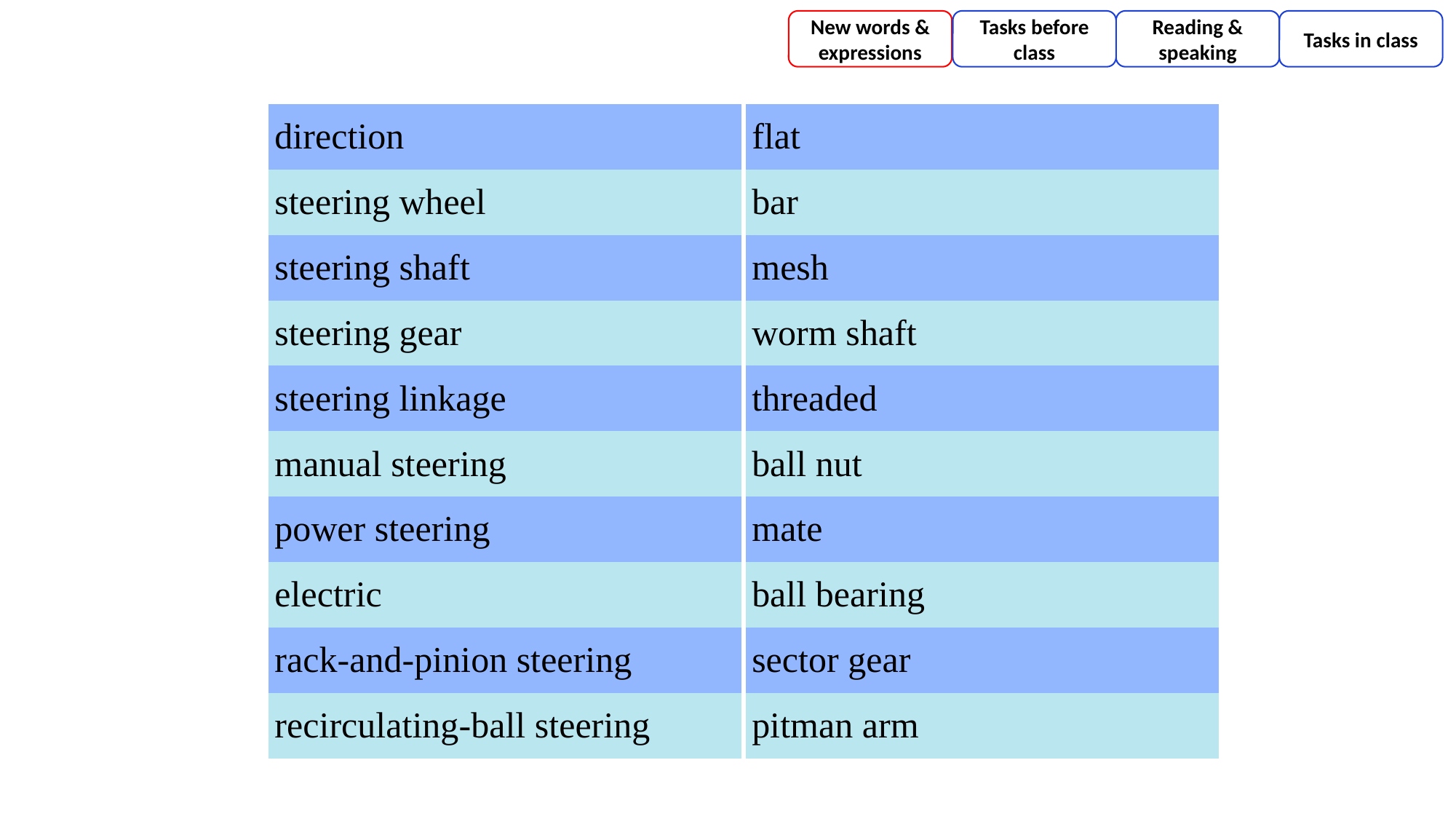

New words & expressions
Tasks before class
Reading & speaking
Tasks in class
| direction | flat |
| --- | --- |
| steering wheel | bar |
| steering shaft | mesh |
| steering gear | worm shaft |
| steering linkage | threaded |
| manual steering | ball nut |
| power steering | mate |
| electric | ball bearing |
| rack-and-pinion steering | sector gear |
| recirculating-ball steering | pitman arm |